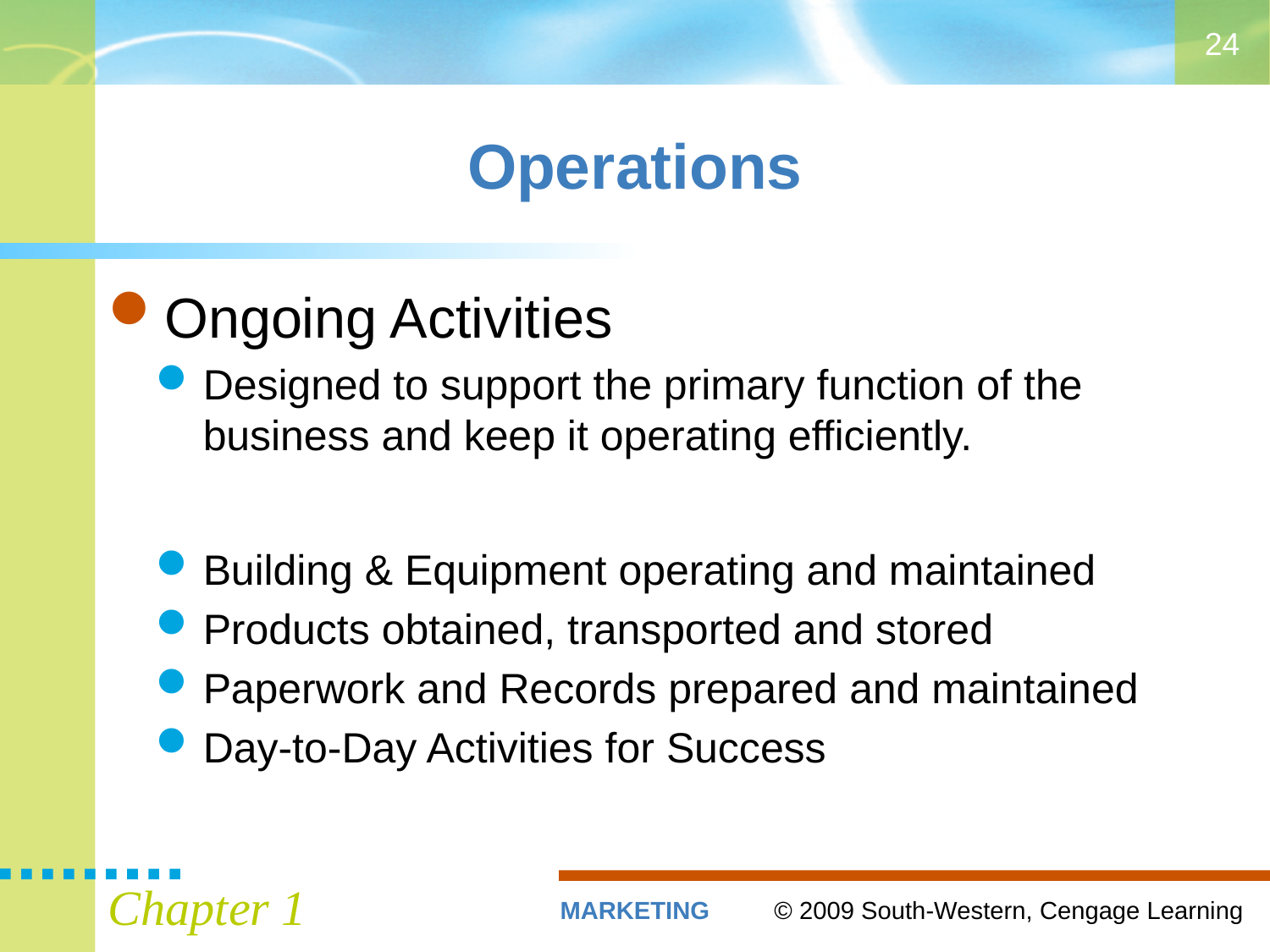

24
# Operations
Ongoing Activities
Designed to support the primary function of the business and keep it operating efficiently.

Building & Equipment operating and maintained
Products obtained, transported and stored
Paperwork and Records prepared and maintained
Day-to-Day Activities for Success
Chapter 1